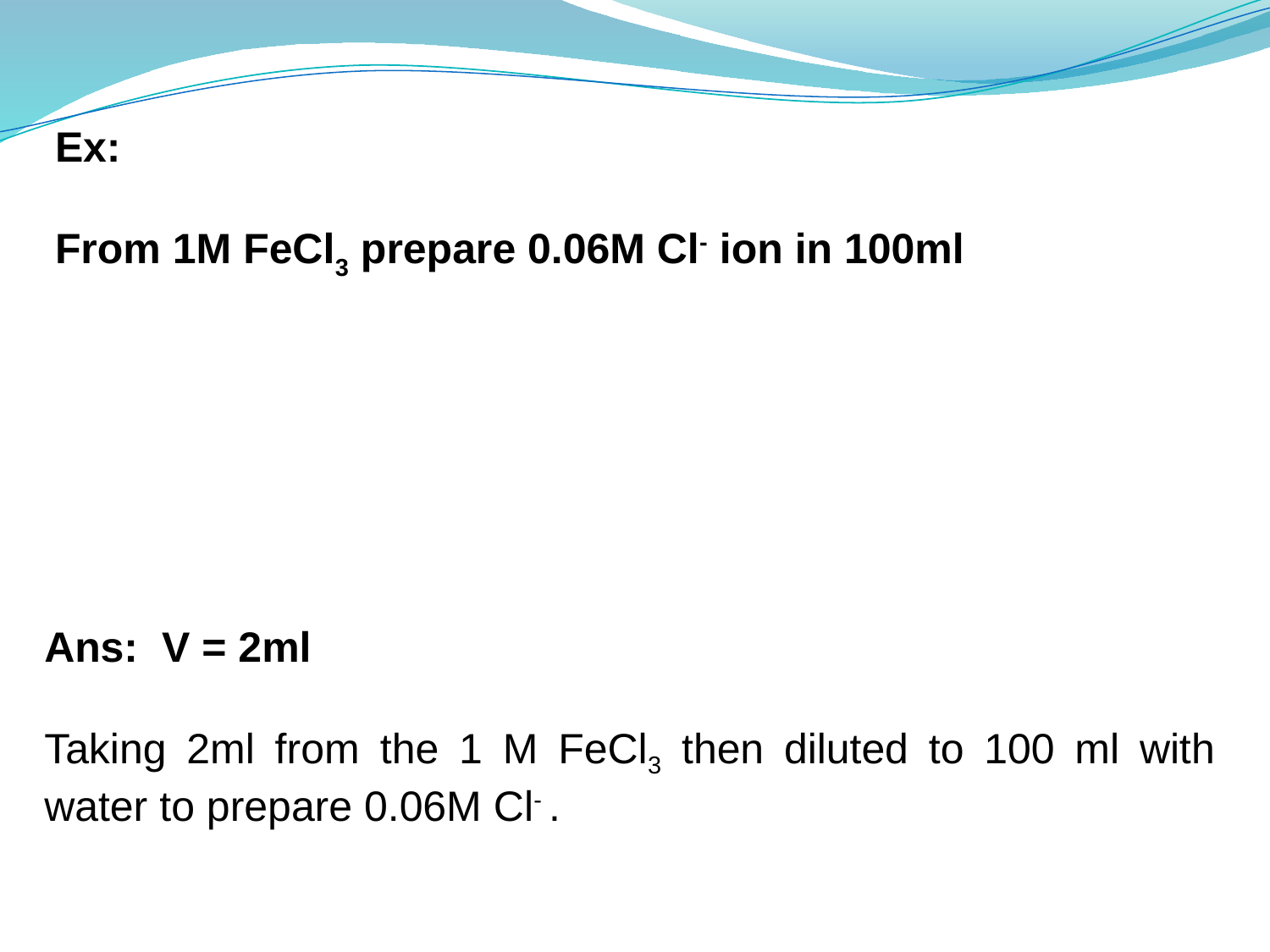

Ex:

From 1M FeCl3 prepare 0.06M Cl- ion in 100ml
Ans:  V = 2ml

Taking 2ml from the 1 M FeCl3 then diluted to 100 ml with water to prepare 0.06M Cl- .